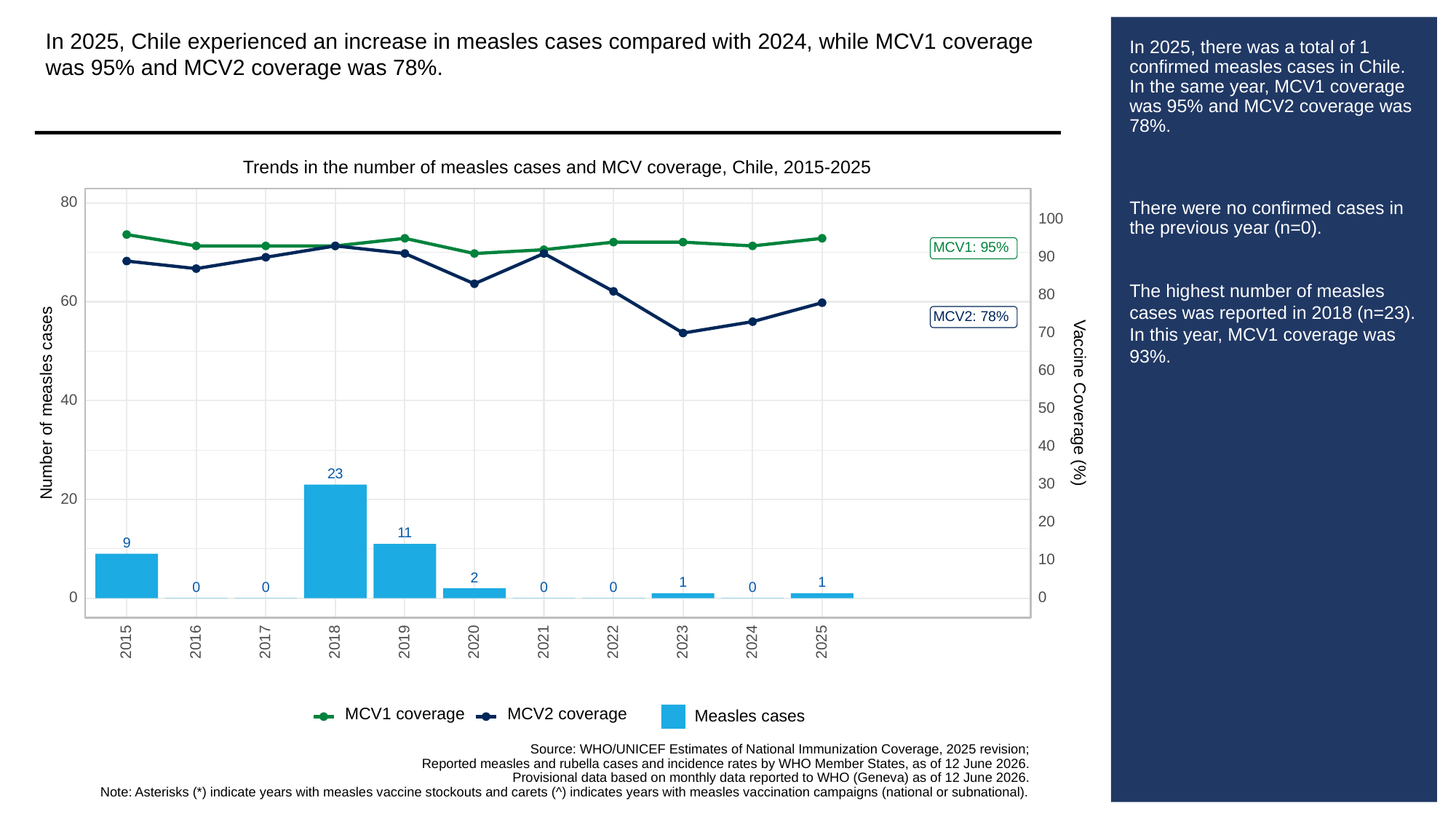

In 2025, Chile experienced an increase in measles cases compared with 2024, while MCV1 coverage was 95% and MCV2 coverage was 78%.
# In 2025, there was a total of 1 confirmed measles cases in Chile. In the same year, MCV1 coverage was 95% and MCV2 coverage was 78%.

There were no confirmed cases in the previous year (n=0).

The highest number of measles cases was reported in 2018 (n=23). In this year, MCV1 coverage was 93%.

Trends in the number of measles cases and MCV coverage, Chile, 2015-2025

80

100

MCV1: 95%

90

80
60

MCV2: 78%

70

60
40
Vaccine Coverage (%)
Number of measles cases

50
40

23
30

20

20
11
9

10
2
1
1
0
0
0
0
0

0
0

2023
2015
2016
2017
2018
2019
2020
2021
2022
2024
2025

MCV1 coverage
MCV2 coverage
Measles cases

Source: WHO/UNICEF Estimates of National Immunization Coverage, 2025 revision;
Reported measles and rubella cases and incidence rates by WHO Member States, as of 12 June 2026.
Provisional data based on monthly data reported to WHO (Geneva) as of 12 June 2026.
Note: Asterisks (*) indicate years with measles vaccine stockouts and carets (^) indicates years with measles vaccination campaigns (national or subnational).